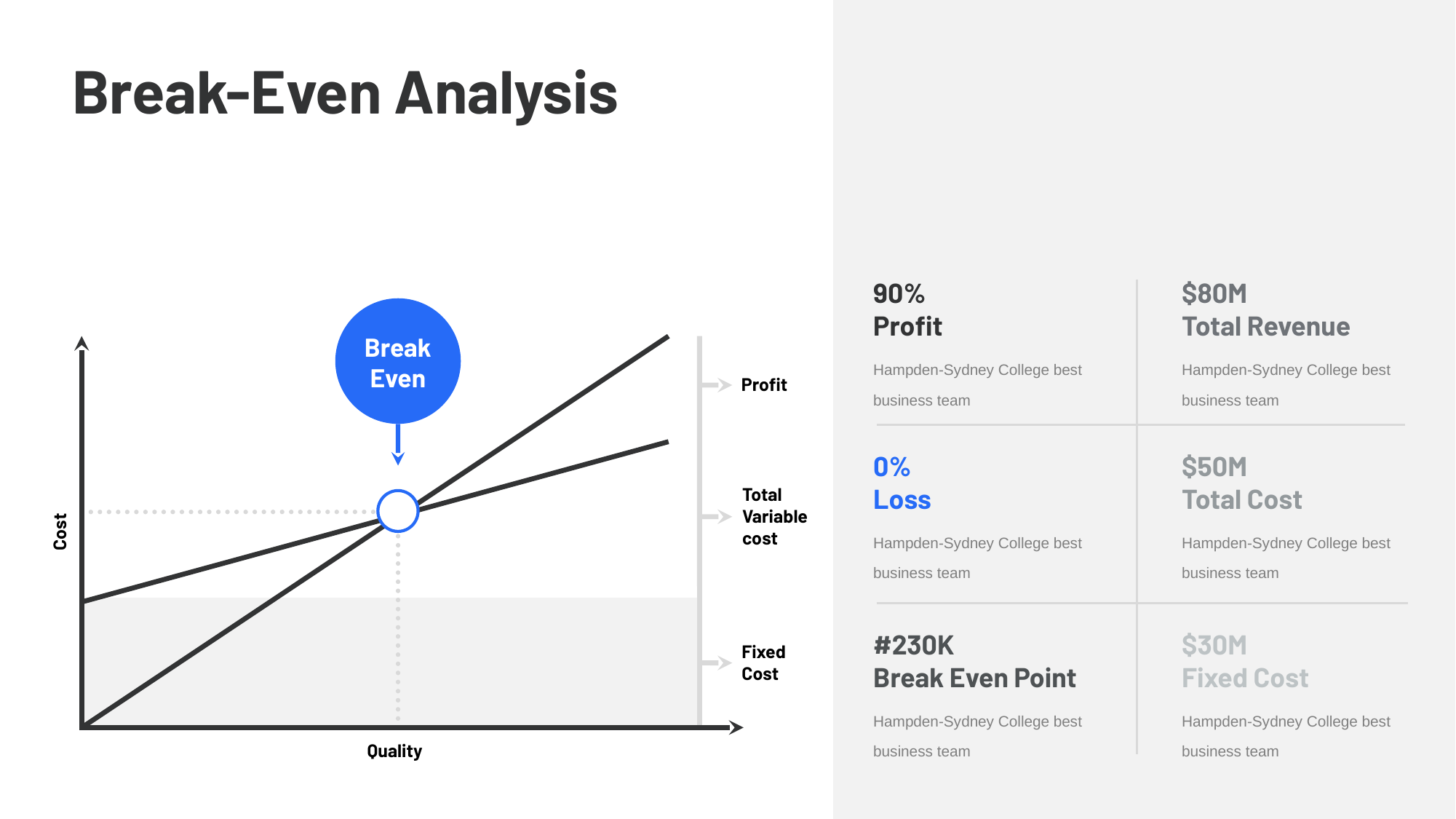

Break-Even Analysis
90%
Profit
$80M
Total Revenue

Break
Even

Hampden-Sydney College best business team
Hampden-Sydney College best business team
Profit

0%
Loss
$50M
Total Cost
Total
Variable
cost

Cost
Hampden-Sydney College best business team
Hampden-Sydney College best business team

#230K
Break Even Point
$30M
Fixed Cost
Fixed
Cost

Hampden-Sydney College best business team
Hampden-Sydney College best business team
Quality